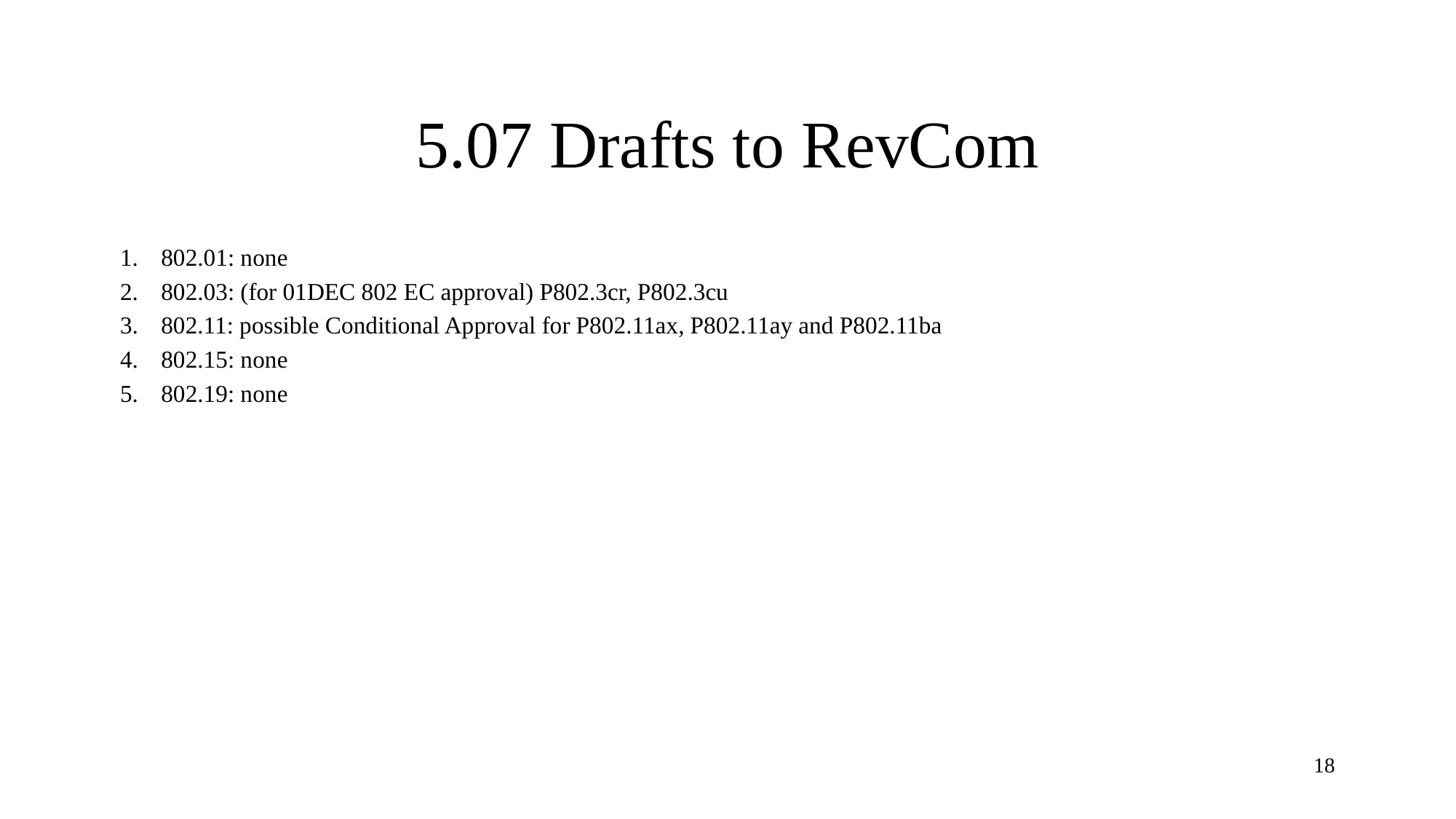

# 5.07 Drafts to RevCom
802.01: none
802.03: (for 01DEC 802 EC approval) P802.3cr, P802.3cu
802.11: possible Conditional Approval for P802.11ax, P802.11ay and P802.11ba
802.15: none
802.19: none
18